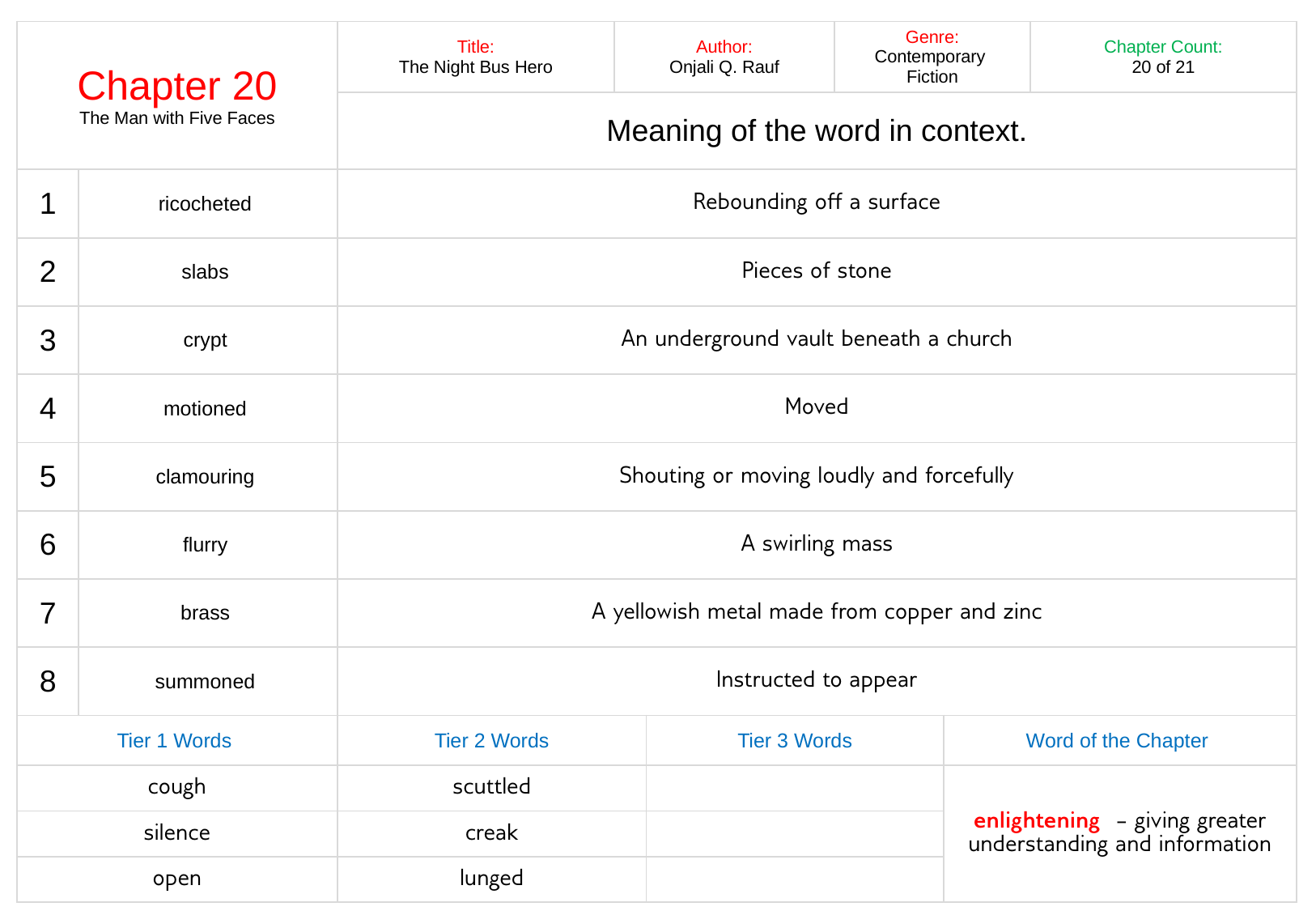

| Chapter 20 The Man with Five Faces |  | Title: The Night Bus Hero | Author: Onjali Q. Rauf |  | Genre: Contemporary Fiction | Chapter Word Count: 435 | Chapter Count: 20 of 21 |
| --- | --- | --- | --- | --- | --- | --- | --- |
|  |  | Meaning of the word in context. |  |  |  |  |  |
| 1 | ricocheted | Rebounding off a surface |  |  |  |  |  |
| 2 | slabs | Pieces of stone |  |  |  |  |  |
| 3 | crypt | An underground vault beneath a church |  |  |  |  |  |
| 4 | motioned | Moved |  |  |  |  |  |
| 5 | clamouring | Shouting or moving loudly and forcefully |  |  |  |  |  |
| 6 | flurry | A swirling mass |  |  |  |  |  |
| 7 | brass | A yellowish metal made from copper and zinc |  |  |  |  |  |
| 8 | summoned | Instructed to appear |  |  |  |  |  |
| Tier 1 Words |  | Tier 2 Words |  | Tier 3 Words |  | Word of the Chapter |  |
| cough |  | scuttled |  |  |  | enlightening – giving greater understanding and information |  |
| silence |  | creak |  |  |  |  |  |
| open |  | lunged |  |  |  |  |  |